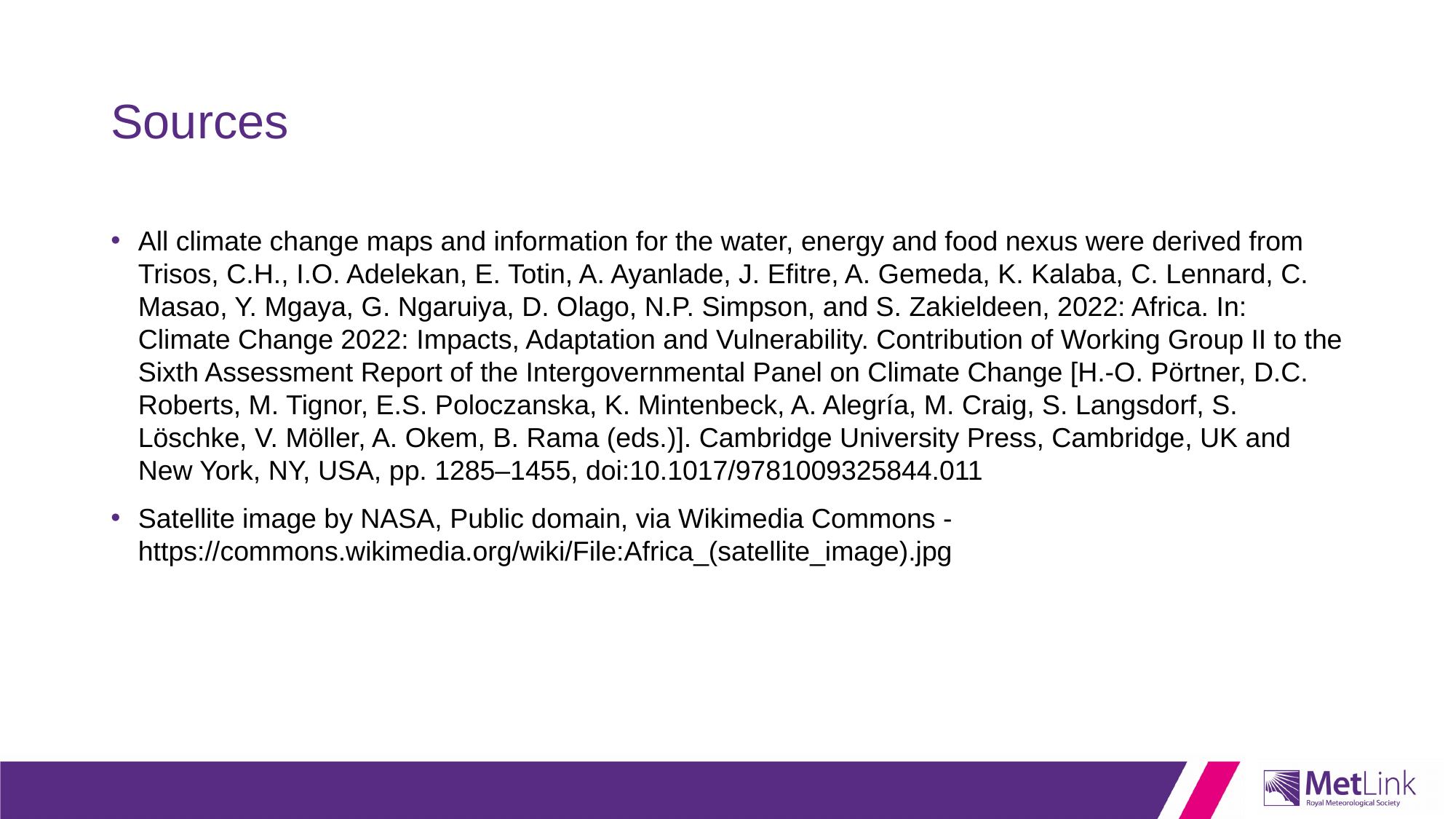

# Sources
All climate change maps and information for the water, energy and food nexus were derived from Trisos, C.H., I.O. Adelekan, E. Totin, A. Ayanlade, J. Efitre, A. Gemeda, K. Kalaba, C. Lennard, C. Masao, Y. Mgaya, G. Ngaruiya, D. Olago, N.P. Simpson, and S. Zakieldeen, 2022: Africa. In: Climate Change 2022: Impacts, Adaptation and Vulnerability. Contribution of Working Group II to the Sixth Assessment Report of the Intergovernmental Panel on Climate Change [H.-O. Pörtner, D.C. Roberts, M. Tignor, E.S. Poloczanska, K. Mintenbeck, A. Alegría, M. Craig, S. Langsdorf, S. Löschke, V. Möller, A. Okem, B. Rama (eds.)]. Cambridge University Press, Cambridge, UK and New York, NY, USA, pp. 1285–1455, doi:10.1017/9781009325844.011
Satellite image by NASA, Public domain, via Wikimedia Commons - https://commons.wikimedia.org/wiki/File:Africa_(satellite_image).jpg